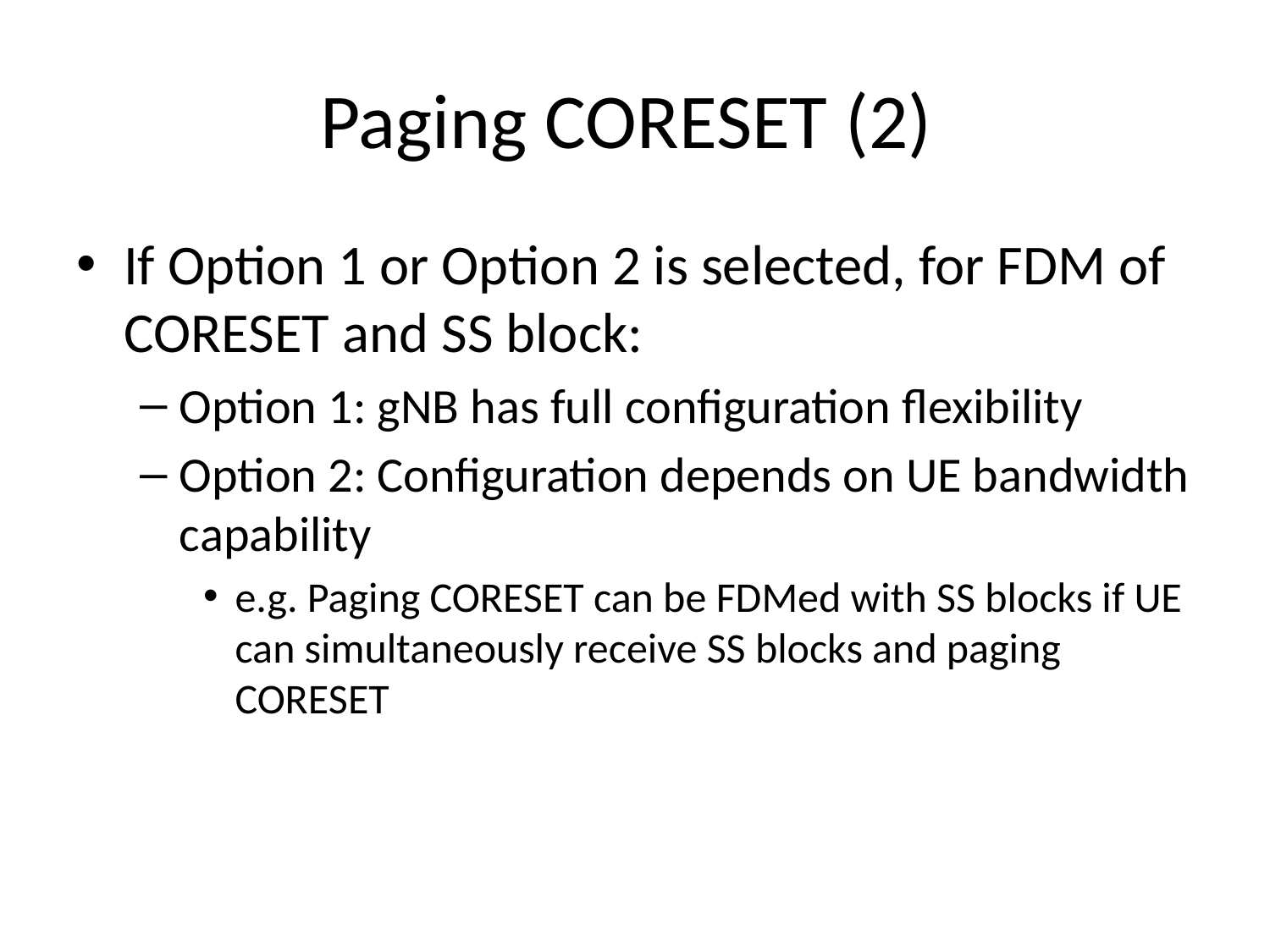

# Paging CORESET (2)
If Option 1 or Option 2 is selected, for FDM of CORESET and SS block:
Option 1: gNB has full configuration flexibility
Option 2: Configuration depends on UE bandwidth capability
e.g. Paging CORESET can be FDMed with SS blocks if UE can simultaneously receive SS blocks and paging CORESET